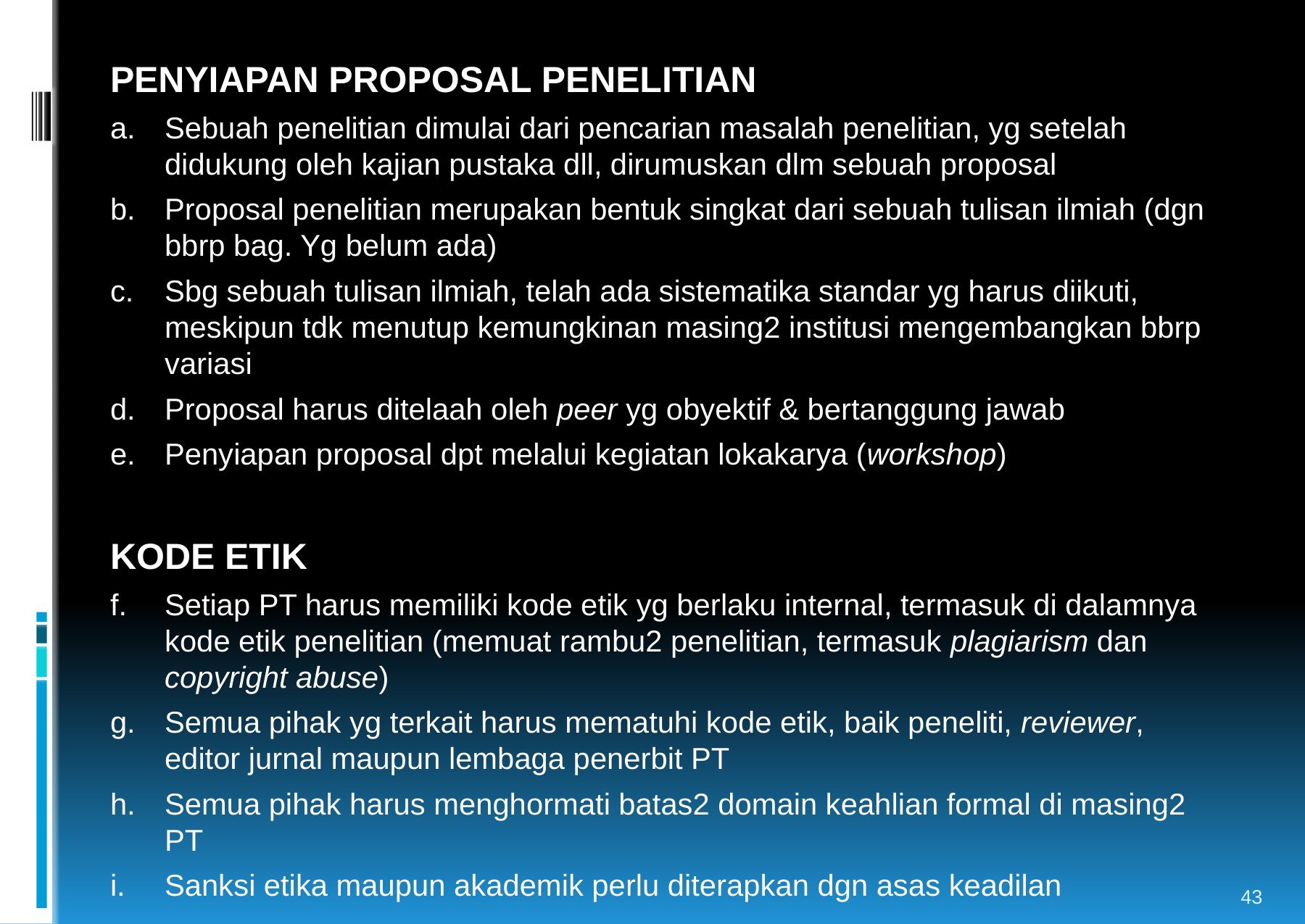

PENYIAPAN PROPOSAL PENELITIAN
Sebuah penelitian dimulai dari pencarian masalah penelitian, yg setelah didukung oleh kajian pustaka dll, dirumuskan dlm sebuah proposal
Proposal penelitian merupakan bentuk singkat dari sebuah tulisan ilmiah (dgn bbrp bag. Yg belum ada)
Sbg sebuah tulisan ilmiah, telah ada sistematika standar yg harus diikuti, meskipun tdk menutup kemungkinan masing2 institusi mengembangkan bbrp variasi
Proposal harus ditelaah oleh peer yg obyektif & bertanggung jawab
Penyiapan proposal dpt melalui kegiatan lokakarya (workshop)

KODE ETIK
Setiap PT harus memiliki kode etik yg berlaku internal, termasuk di dalamnya kode etik penelitian (memuat rambu2 penelitian, termasuk plagiarism dan copyright abuse)
Semua pihak yg terkait harus mematuhi kode etik, baik peneliti, reviewer, editor jurnal maupun lembaga penerbit PT
Semua pihak harus menghormati batas2 domain keahlian formal di masing2 PT
Sanksi etika maupun akademik perlu diterapkan dgn asas keadilan
43